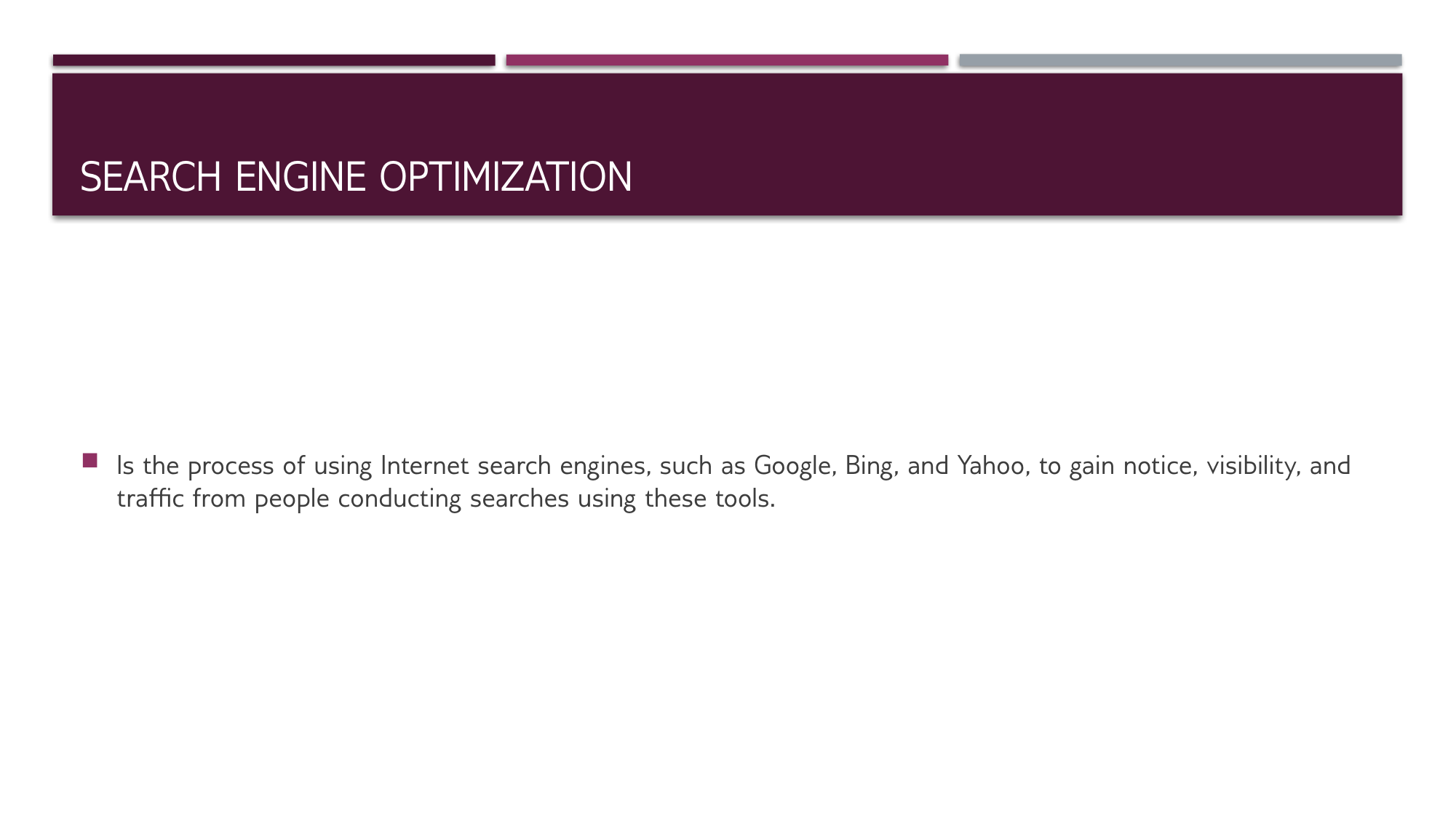

# Search engine optimization
Is the process of using Internet search engines, such as Google, Bing, and Yahoo, to gain notice, visibility, and traffic from people conducting searches using these tools.